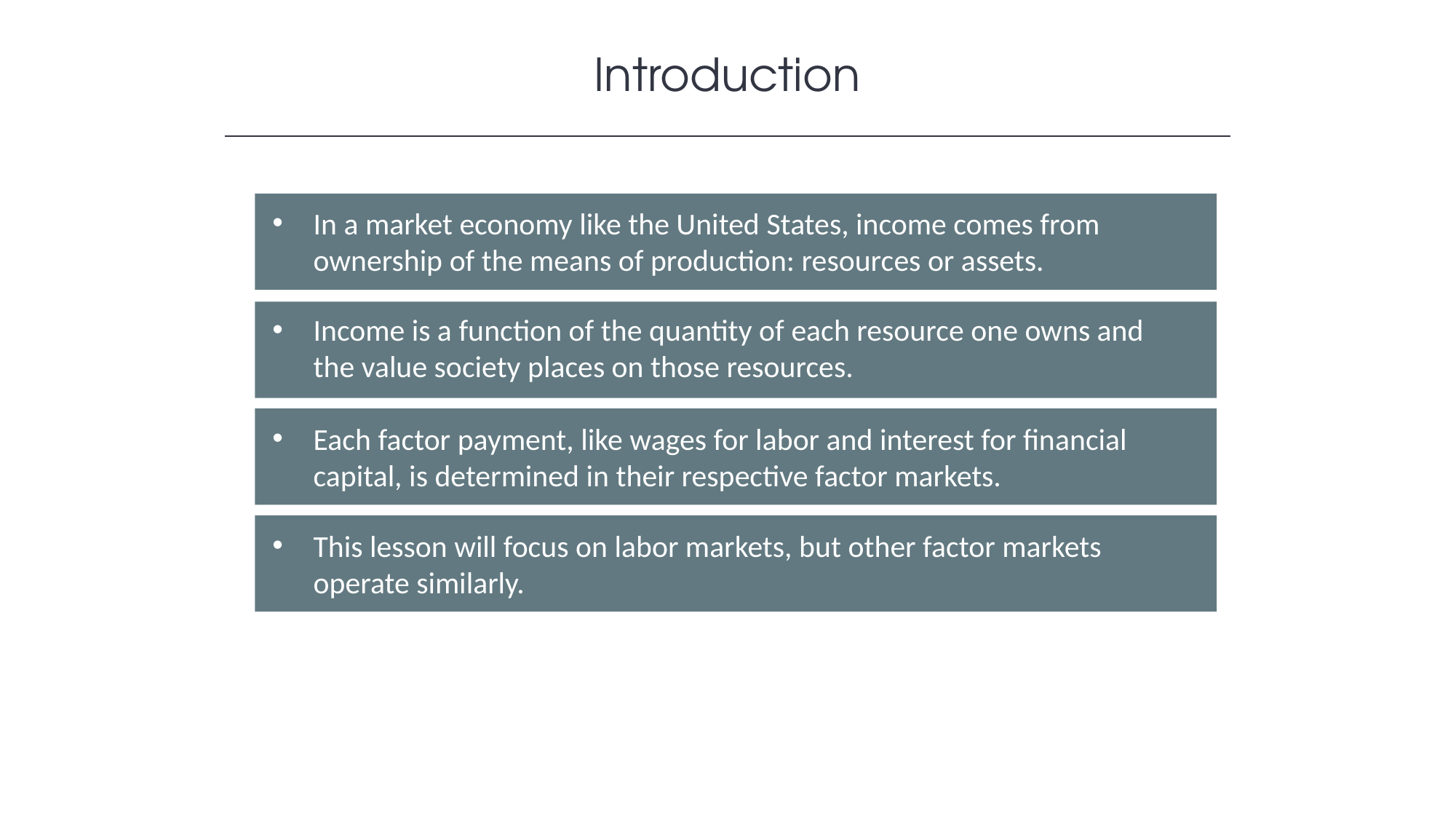

Introduction

In a market economy like the United States, income comes from ownership of the means of production: resources or assets.

Income is a function of the quantity of each resource one owns and the value society places on those resources.

Each factor payment, like wages for labor and interest for financial capital, is determined in their respective factor markets.

This lesson will focus on labor markets, but other factor markets operate similarly.